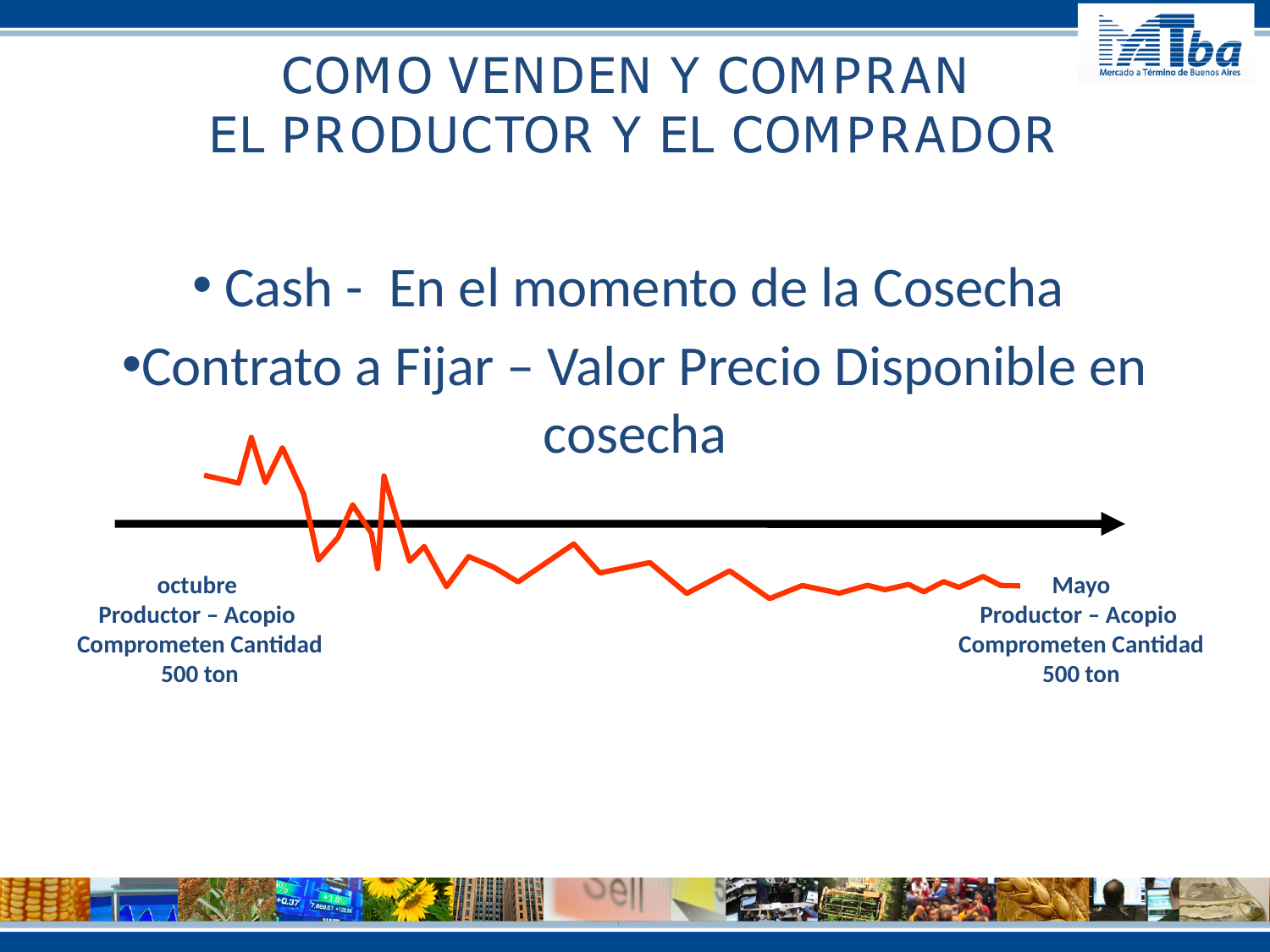

COMO VENDEN Y COMPRAN
EL PRODUCTOR Y EL COMPRADOR
 Cash -  En el momento de la Cosecha
Contrato a Fijar – Valor Precio Disponible en cosecha

octubre
Productor – Acopio
Comprometen Cantidad
500 ton
Mayo
Productor – Acopio
Comprometen Cantidad
500 ton